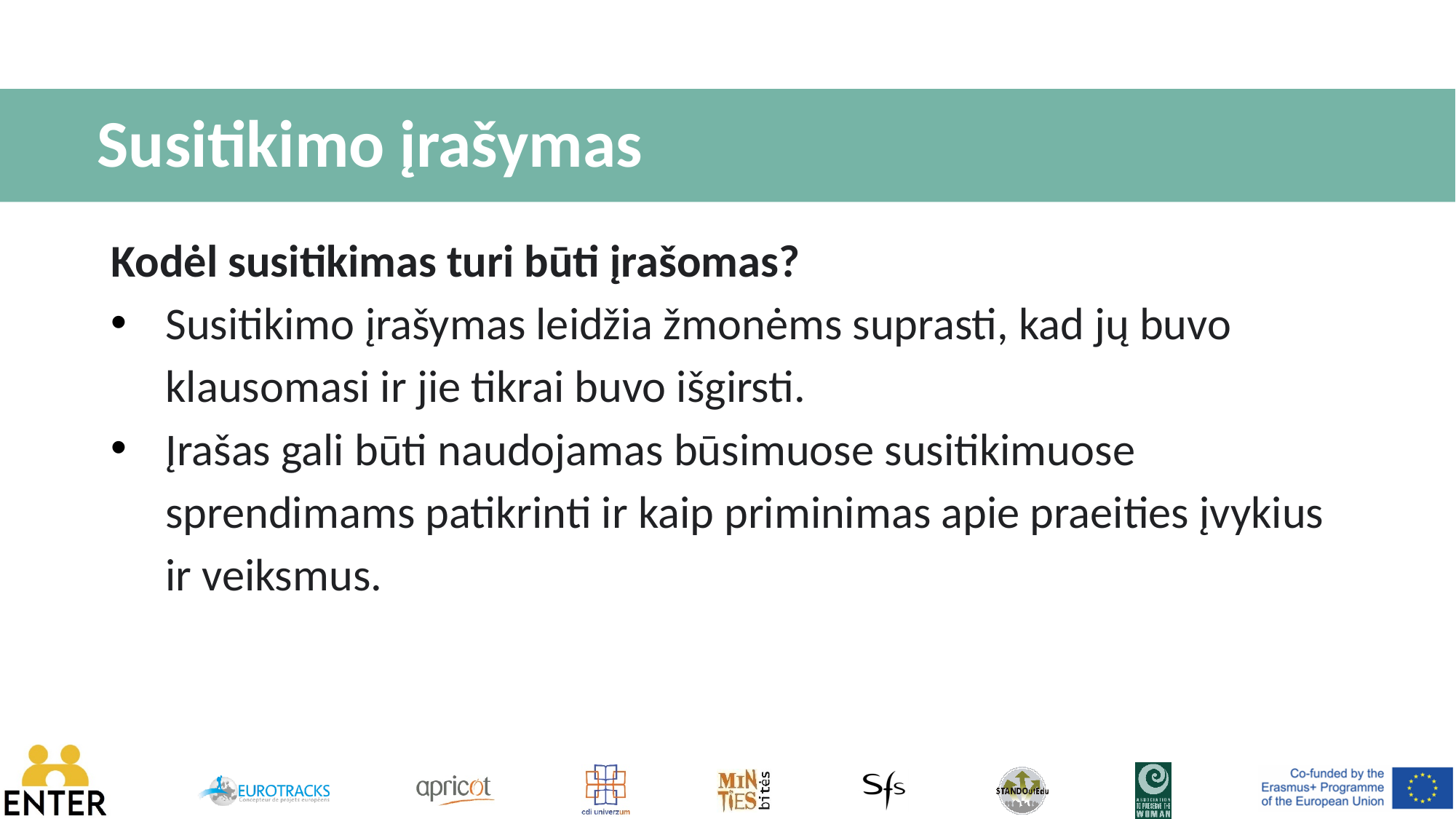

# Susitikimo įrašymas
Kodėl susitikimas turi būti įrašomas?
Susitikimo įrašymas leidžia žmonėms suprasti, kad jų buvo klausomasi ir jie tikrai buvo išgirsti.
Įrašas gali būti naudojamas būsimuose susitikimuose sprendimams patikrinti ir kaip priminimas apie praeities įvykius ir veiksmus.